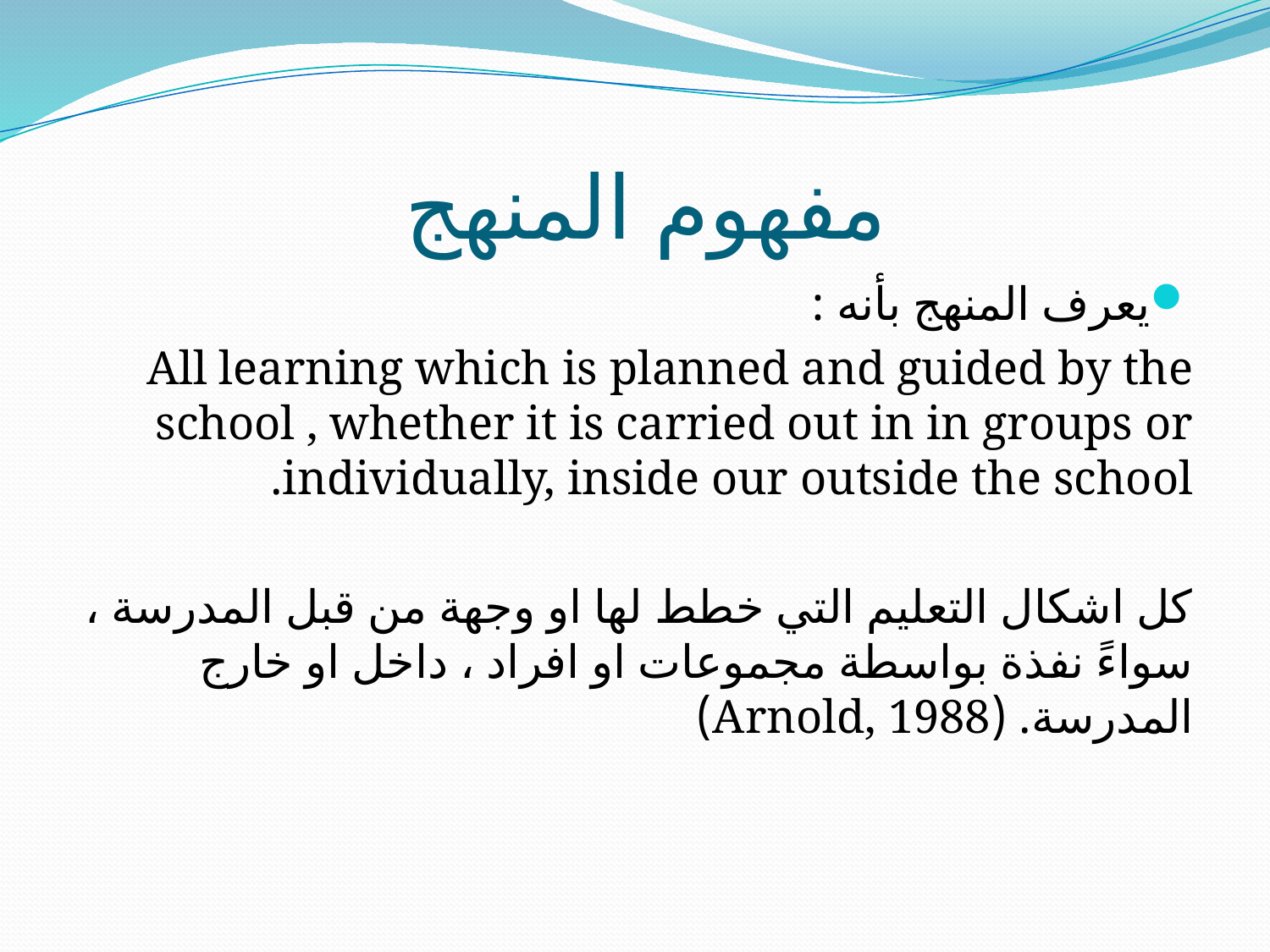

# مفهوم المنهج
يعرف المنهج بأنه :
All learning which is planned and guided by the school , whether it is carried out in in groups or individually, inside our outside the school.

كل اشكال التعليم التي خطط لها او وجهة من قبل المدرسة ، سواءً نفذة بواسطة مجموعات او افراد ، داخل او خارج المدرسة. (Arnold, 1988)